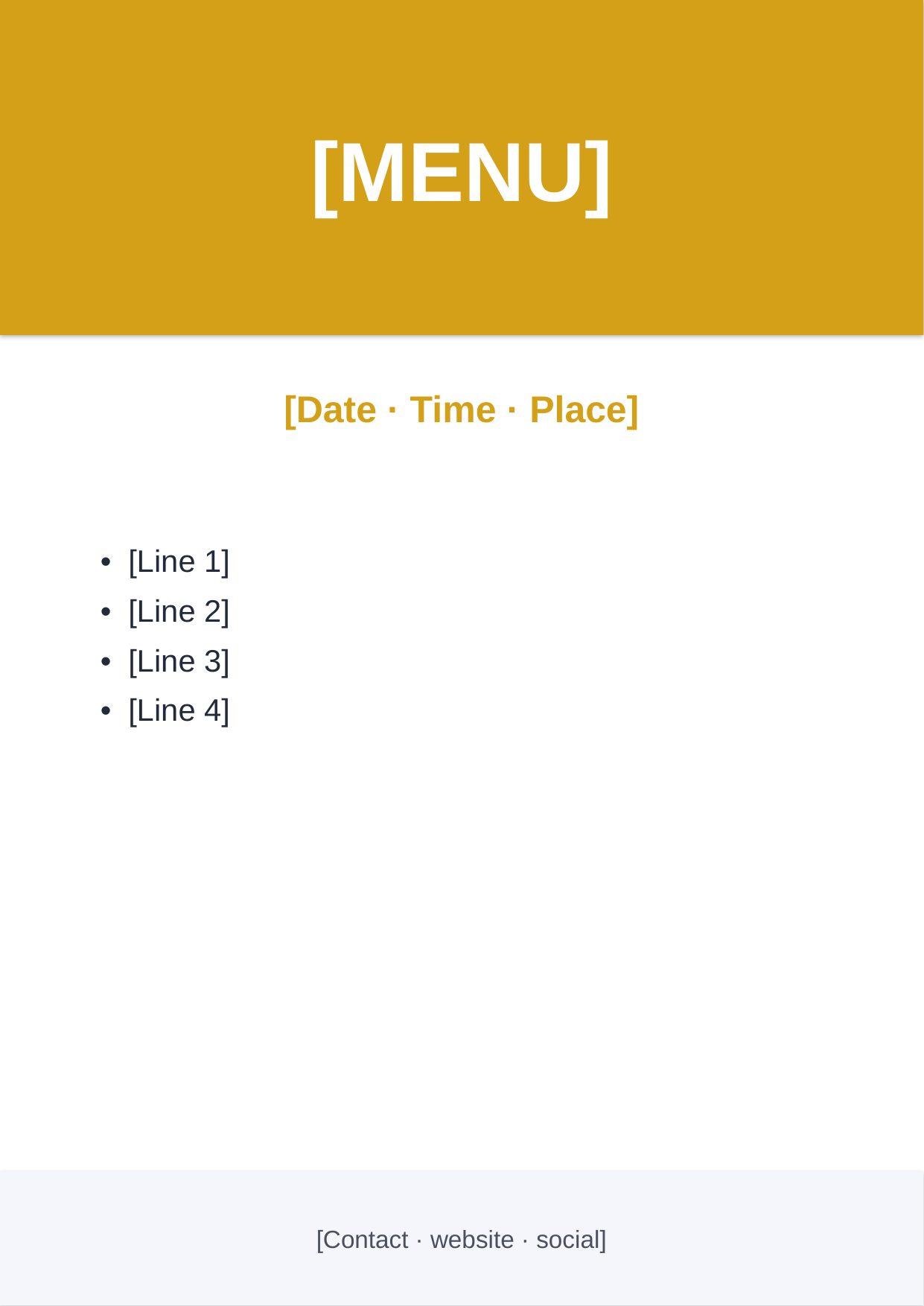

[MENU]
[Date · Time · Place]
•  [Line 1]
•  [Line 2]
•  [Line 3]
•  [Line 4]

[Contact · website · social]